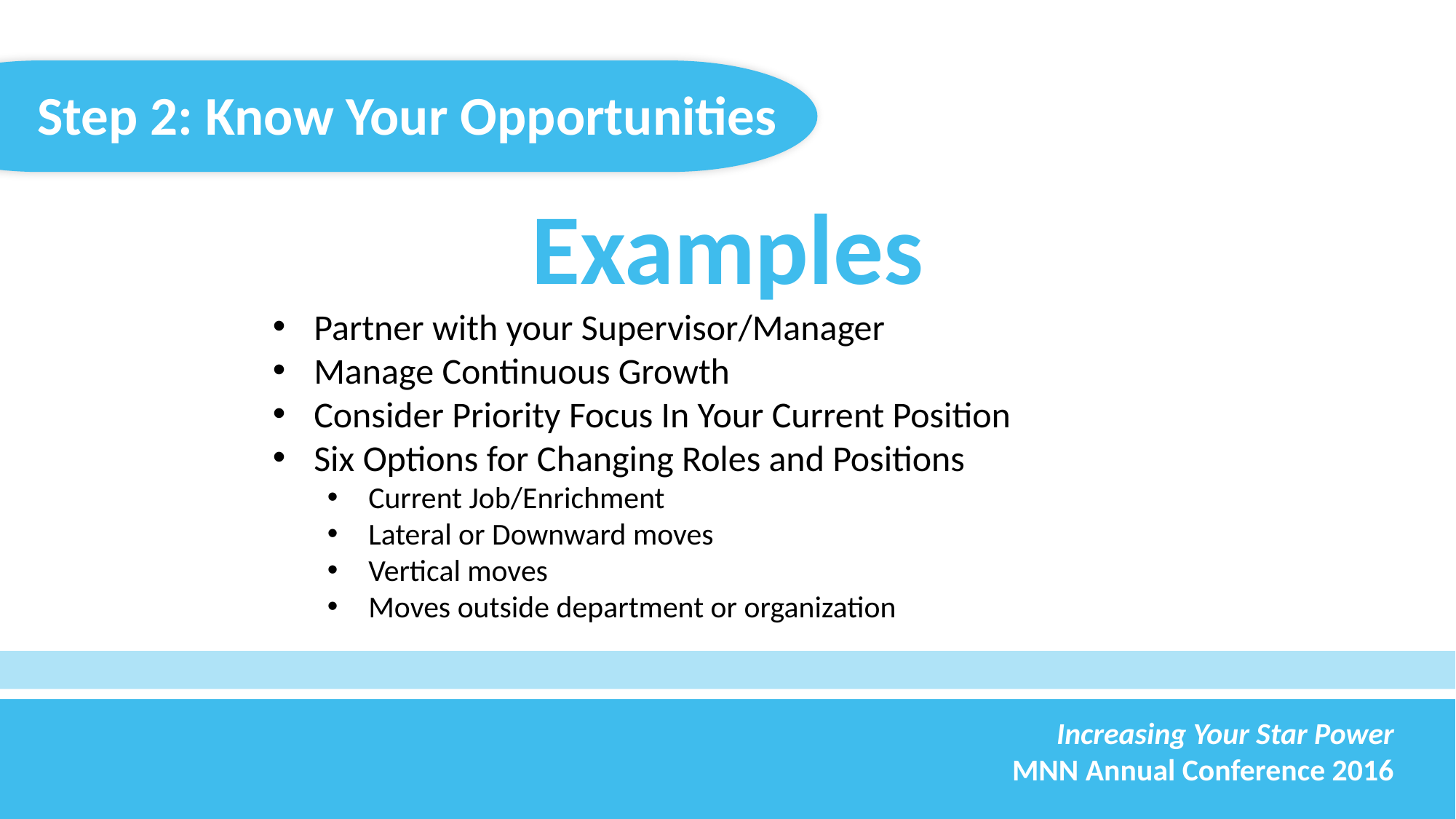

Step 2: Know Your Opportunities
Examples
Partner with your Supervisor/Manager
Manage Continuous Growth
Consider Priority Focus In Your Current Position
Six Options for Changing Roles and Positions
Current Job/Enrichment
Lateral or Downward moves
Vertical moves
Moves outside department or organization

Increasing Your Star Power
MNN Annual Conference 2016